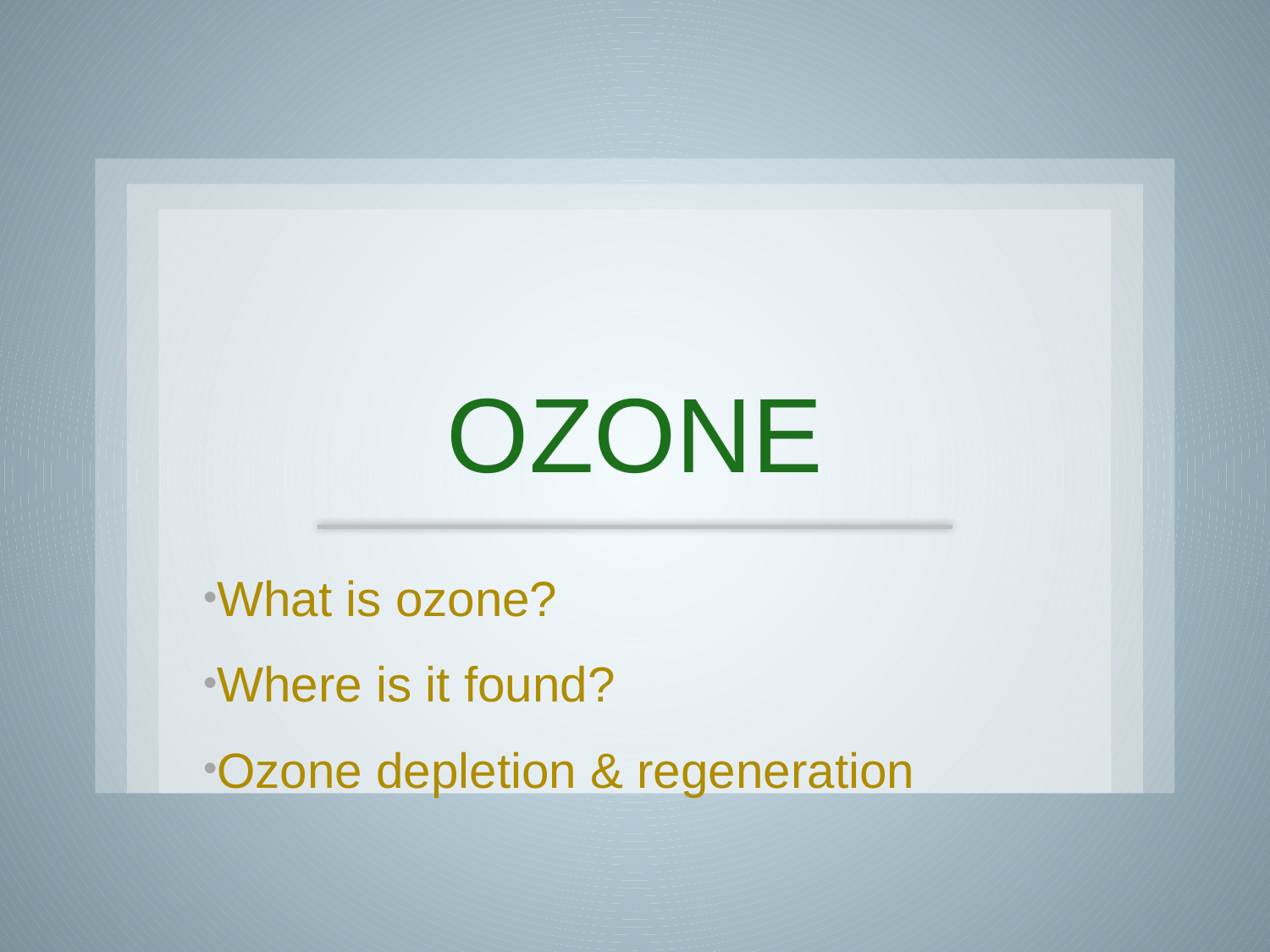

# OZONE
What is ozone?
Where is it found?
Ozone depletion & regeneration